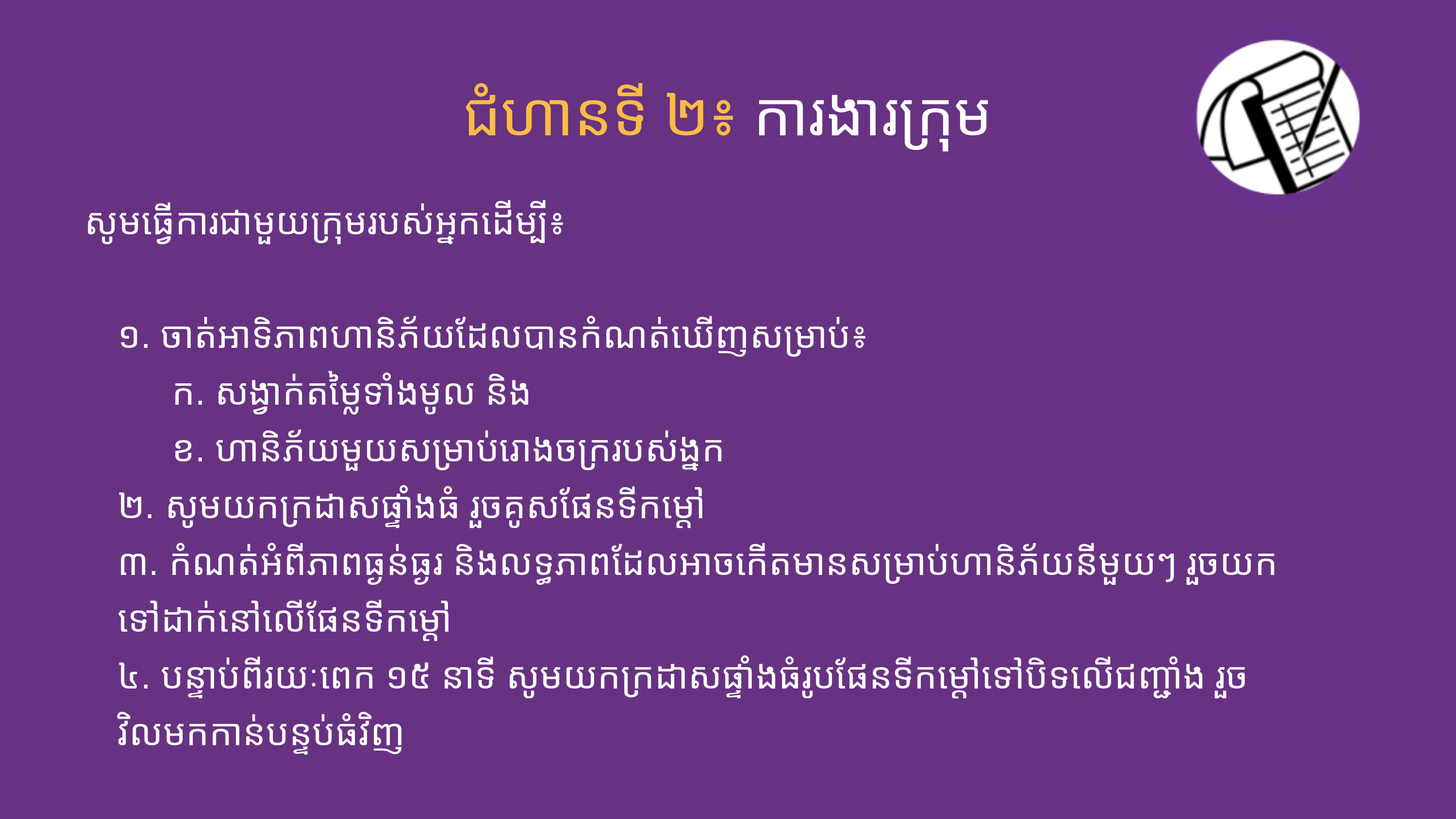

ជំ​ហាន​ទី ២៖ ការងារ​ក្រុម
សូមធ្វើការជាមួយ​ក្រុម​របស់​អ្នក​ដើម្បី៖

១. ចាត់​អាទិភាព​​ហានិភ័យដែល​បាន​កំណត់ឃើញ​សម្រាប់៖
ក. សង្វាក់​តម្លៃ​ទាំងមូល ​និង
ខ. ហានិភ័យមួយ​សម្រាប់​រោងចក្រ​របស់​ង្នក​
២. សូម​យក​ក្រដាស​ផ្ទាំងធំ រួច​គូស​ផែនទីកម្ដៅ
៣. កំណត់​អំពី​ភាពធ្ងន់ធ្ងរ និង​លទ្ធភាព​ដែល​អាច​កើតមានសម្រាប់​ហានិភ័យ​នីមួយៗ រួចយកទៅដាក់​នៅលើ​ផែនទីកម្ដៅ
៤. ​បន្ទាប់​ពី​រយៈ​ពេក ១៥ នាទី សូមយក​ក្រដាស​ផ្ទាំងធំ​រូប​ផែនទីកម្ដៅទៅបិទលើ​ជញ្ជាំង រួច​វិល​មកកាន់បន្ទប់ធំ​វិញ​